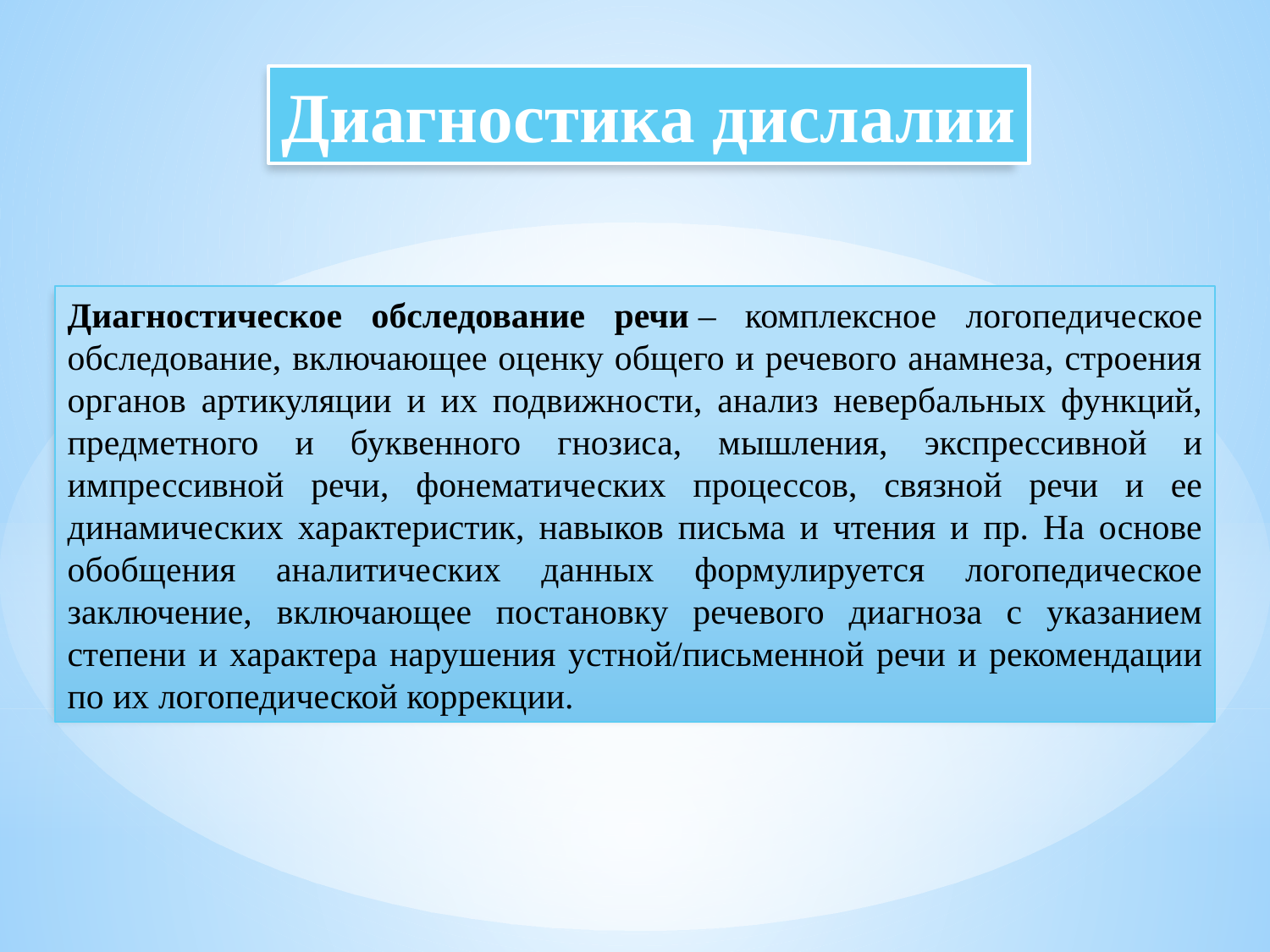

Диагностика дислалии
Диагностическое обследование речи – комплексное логопедическое обследование, включающее оценку общего и речевого анамнеза, строения органов артикуляции и их подвижности, анализ невербальных функций, предметного и буквенного гнозиса, мышления, экспрессивной и импрессивной речи, фонематических процессов, связной речи и ее динамических характеристик, навыков письма и чтения и пр. На основе обобщения аналитических данных формулируется логопедическое заключение, включающее постановку речевого диагноза с указанием степени и характера нарушения устной/письменной речи и рекомендации по их логопедической коррекции.